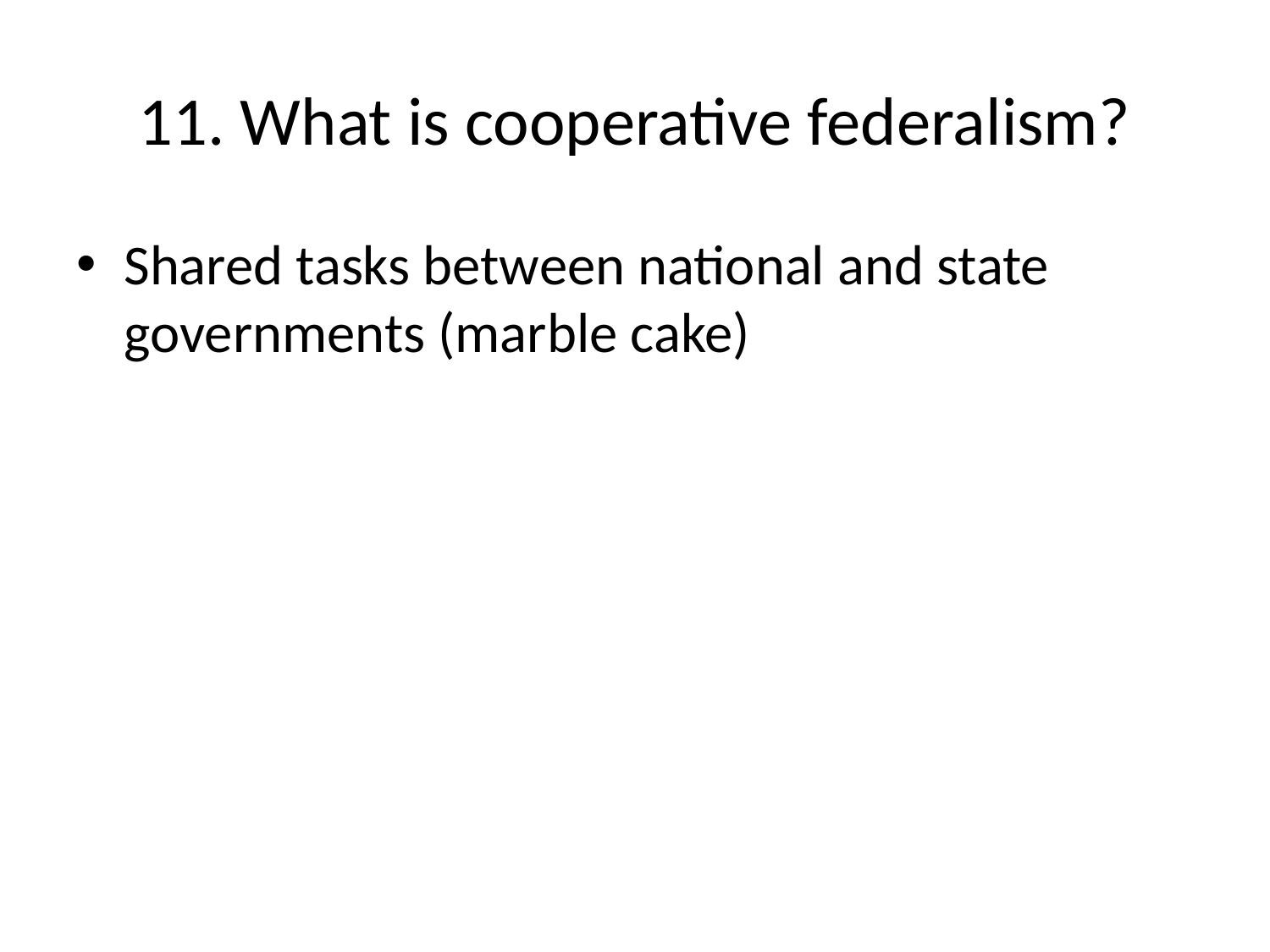

# 11. What is cooperative federalism?
Shared tasks between national and state governments (marble cake)